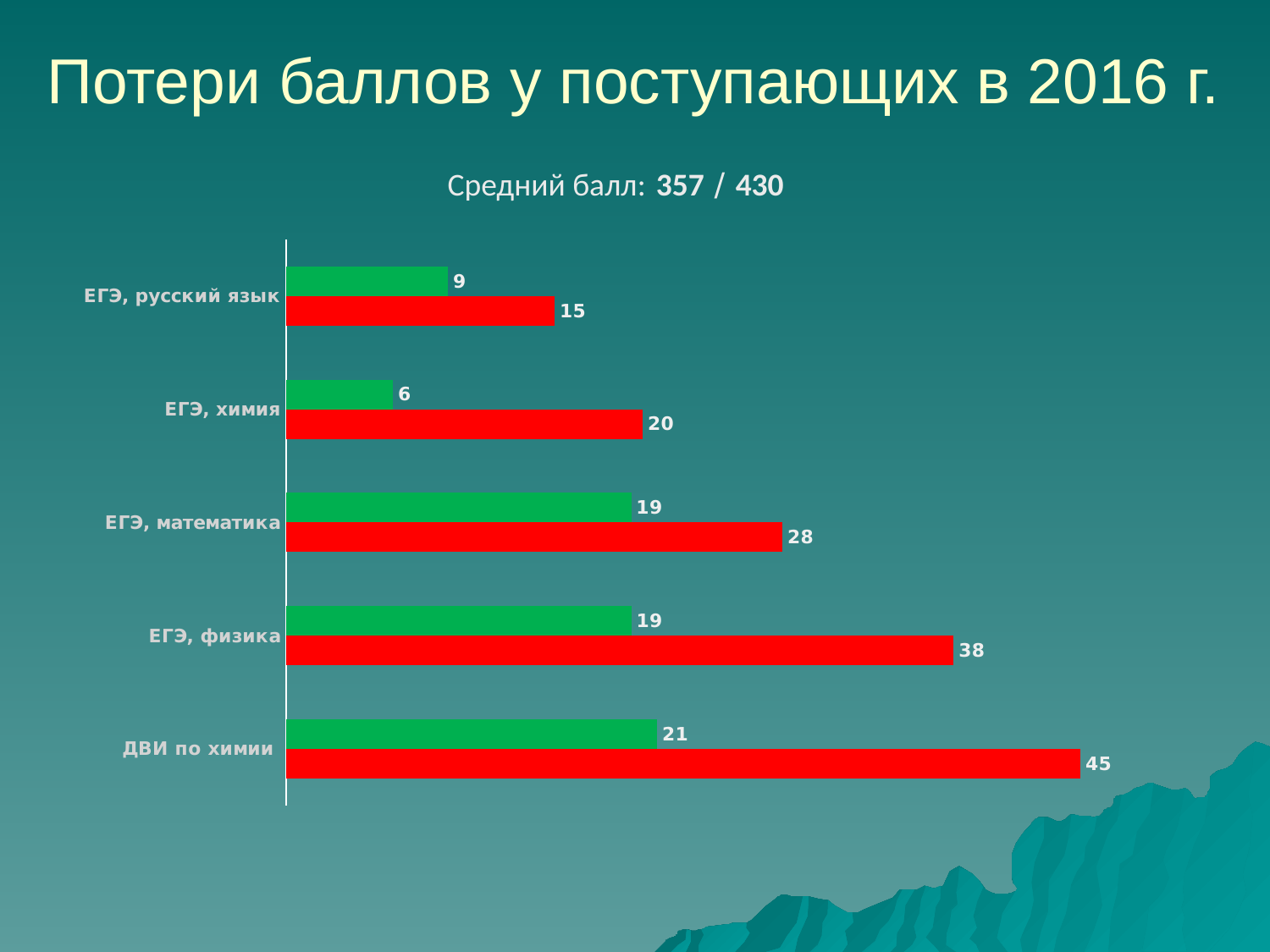

# Потери баллов у поступающих в 2016 г.

### Chart

| Category |  |  |
|---|---|---|
| ДВИ по химии  | 44.80952380952381 | 20.938202247191015 |
| ЕГЭ, физика | 37.65238095238095 | 19.48314606741573 |
| ЕГЭ, математика | 28.0 | 19.47752808988764 |
| ЕГЭ, химия | 20.11904761904762 | 6.028089887640448 |
| ЕГЭ, русский язык | 15.152380952380952 | 9.146067415730343 |
Средний балл: 357 / 430